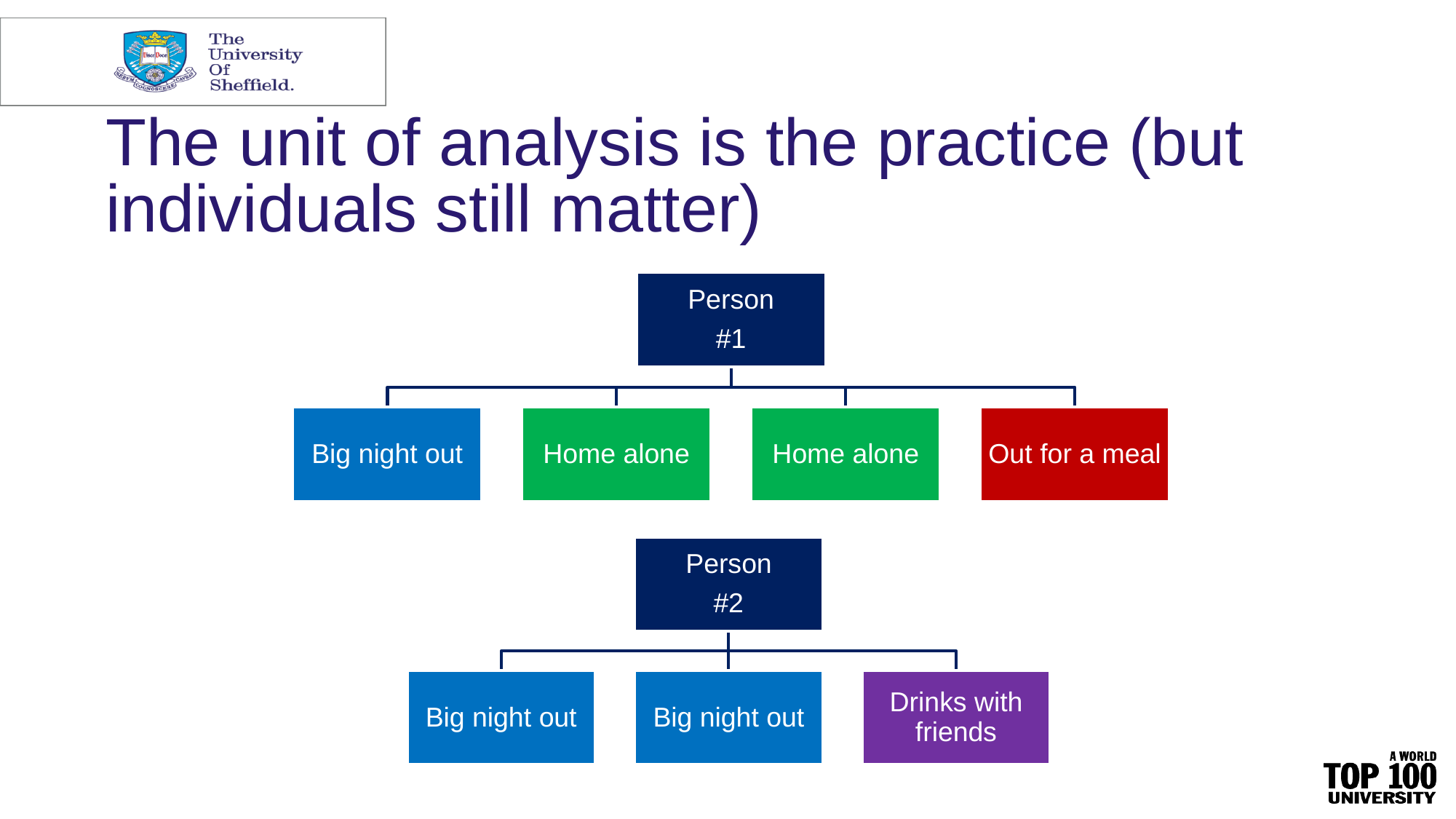

# The unit of analysis is the practice (but individuals still matter)
Person
#1
Big night out
Home alone
Home alone
Out for a meal
Person
#2
Big night out
Big night out
Drinks with friends